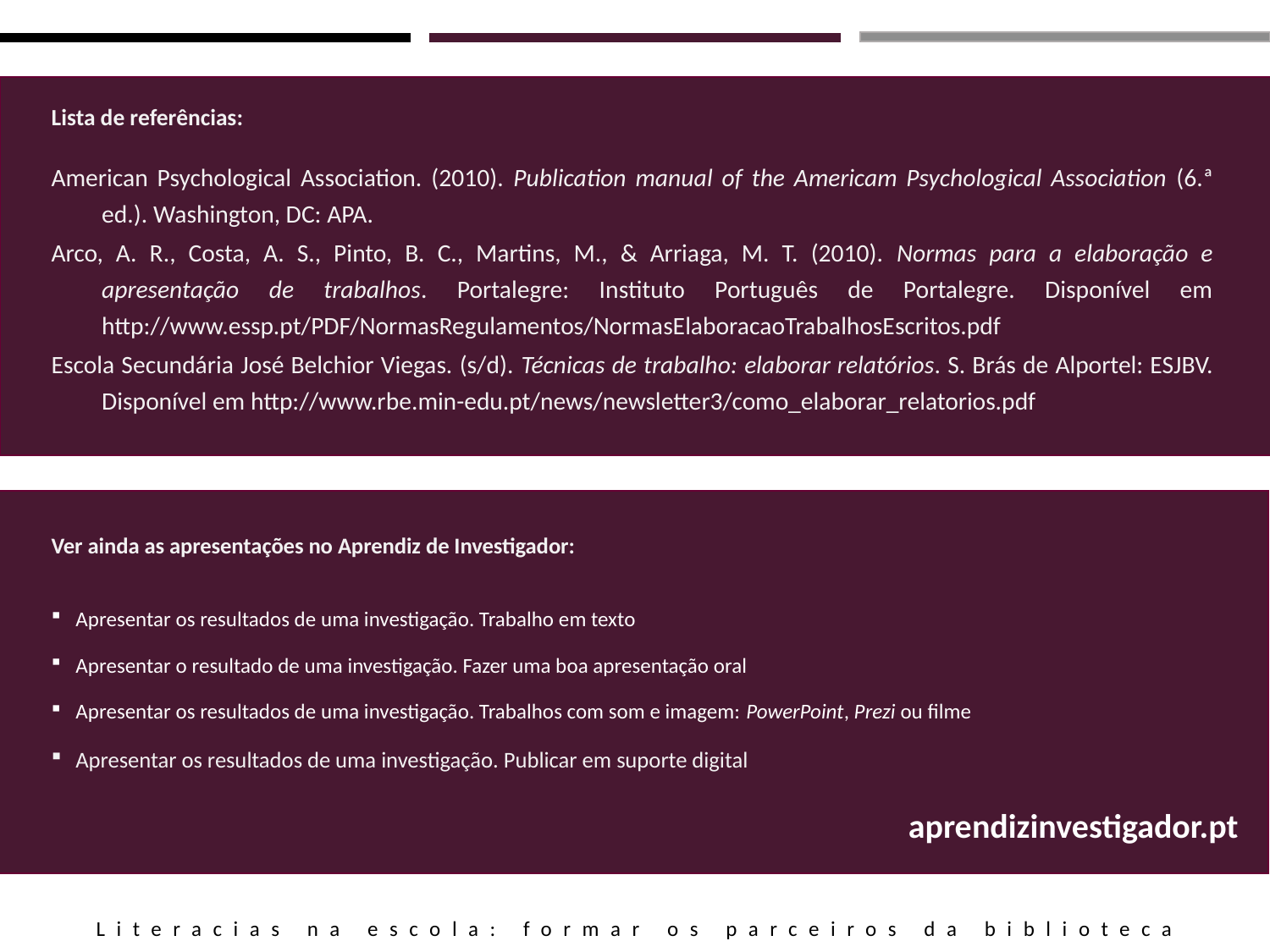

Lista de referências:

American Psychological Association. (2010). Publication manual of the Americam Psychological Association (6.ª ed.). Washington, DC: APA.
Arco, A. R., Costa, A. S., Pinto, B. C., Martins, M., & Arriaga, M. T. (2010). Normas para a elaboração e apresentação de trabalhos. Portalegre: Instituto Português de Portalegre. Disponível em http://www.essp.pt/PDF/NormasRegulamentos/NormasElaboracaoTrabalhosEscritos.pdf
Escola Secundária José Belchior Viegas. (s/d). Técnicas de trabalho: elaborar relatórios. S. Brás de Alportel: ESJBV. Disponível em http://www.rbe.min-edu.pt/news/newsletter3/como_elaborar_relatorios.pdf

Ver ainda as apresentações no Aprendiz de Investigador:

Apresentar os resultados de uma investigação. Trabalho em texto
Apresentar o resultado de uma investigação. Fazer uma boa apresentação oral
Apresentar os resultados de uma investigação. Trabalhos com som e imagem: PowerPoint, Prezi ou filme
Apresentar os resultados de uma investigação. Publicar em suporte digital

aprendizinvestigador.pt
Literacias na escola: formar os parceiros da biblioteca